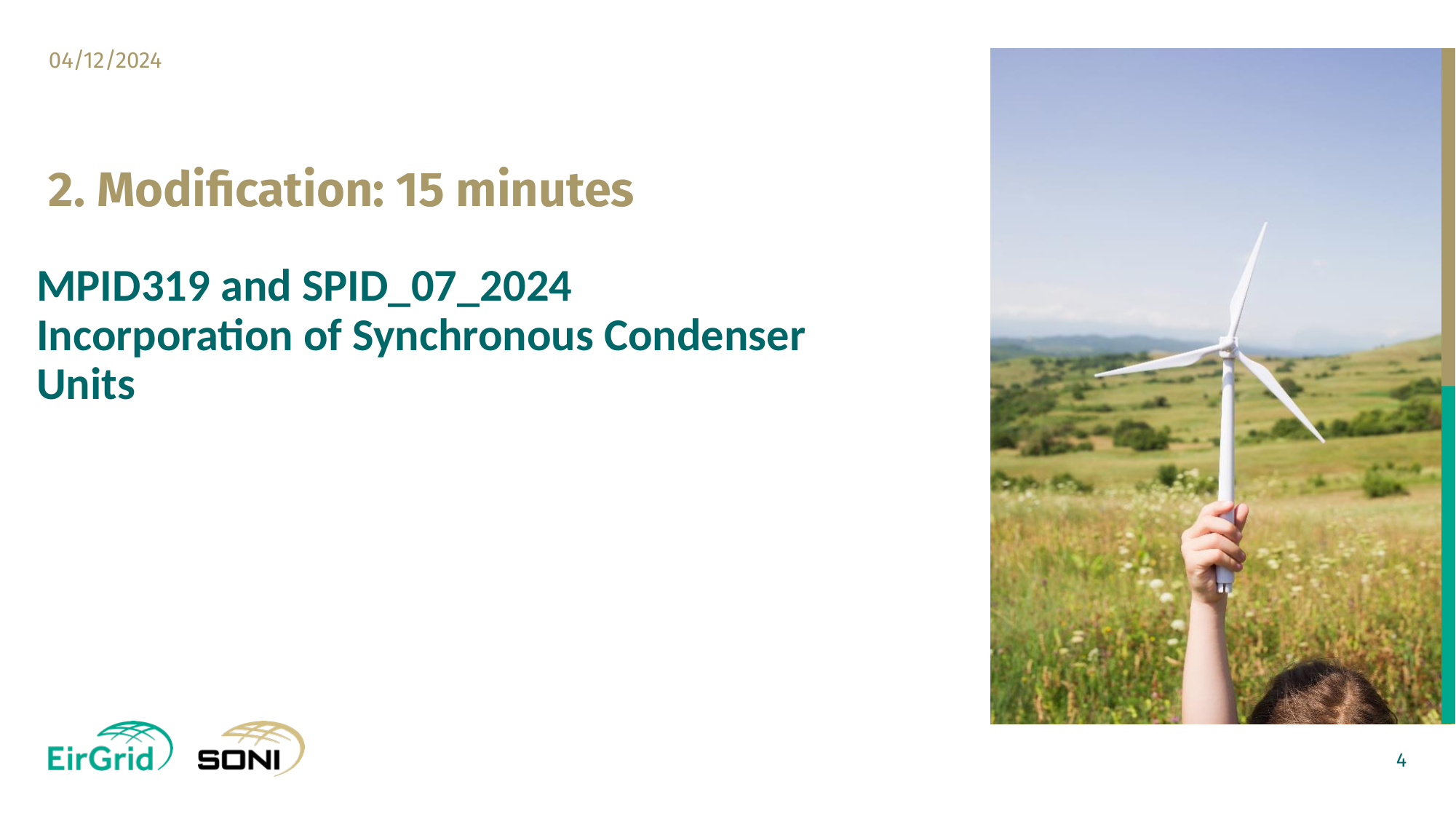

04/12/2024
2. Modification: 15 minutes
# MPID319 and SPID_07_2024 Incorporation of Synchronous Condenser Units
4